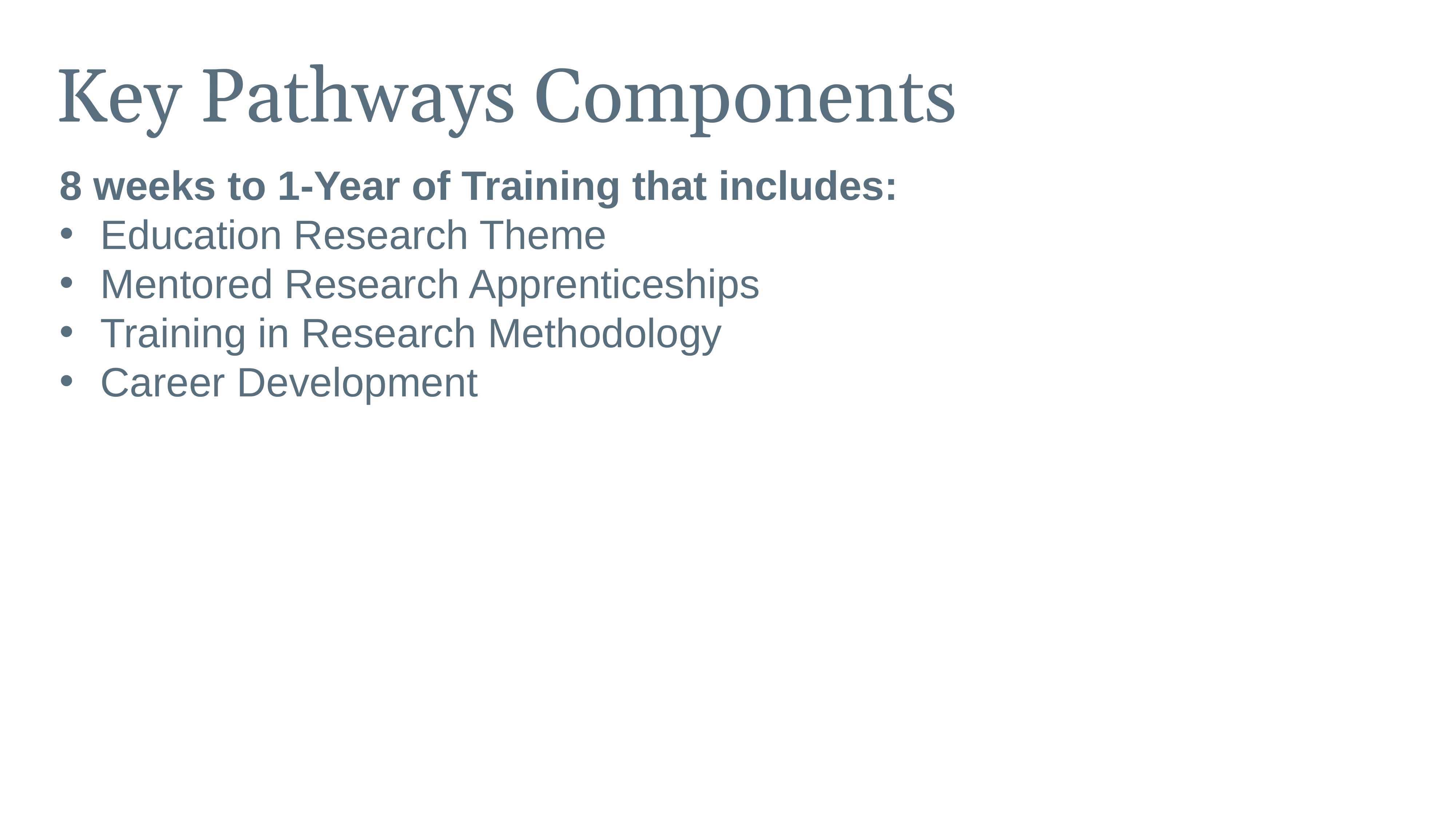

# Key Pathways Components
8 weeks to 1-Year of Training that includes:
Education Research Theme
Mentored Research Apprenticeships
Training in Research Methodology
Career Development